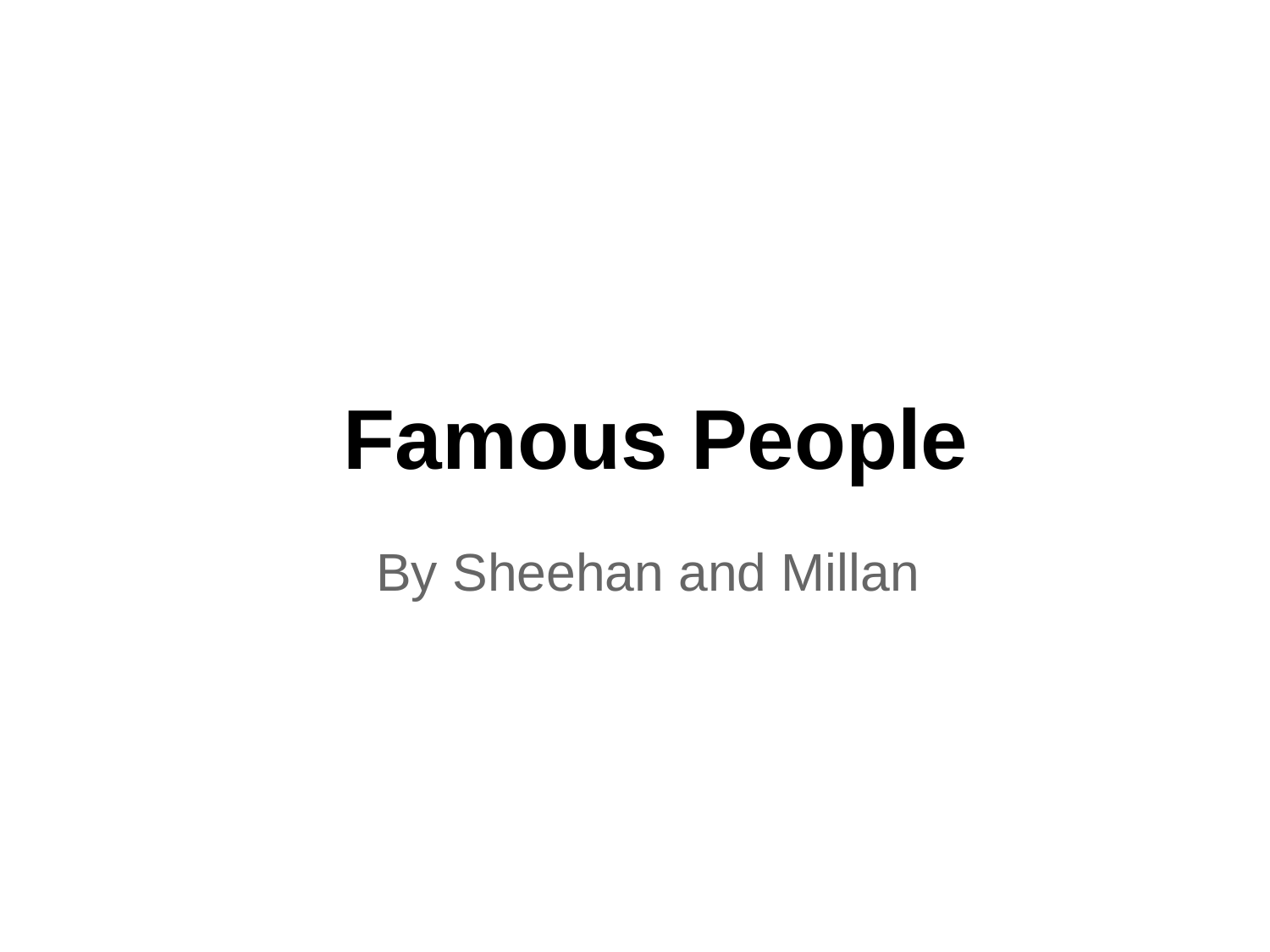

# Famous People
By Sheehan and Millan